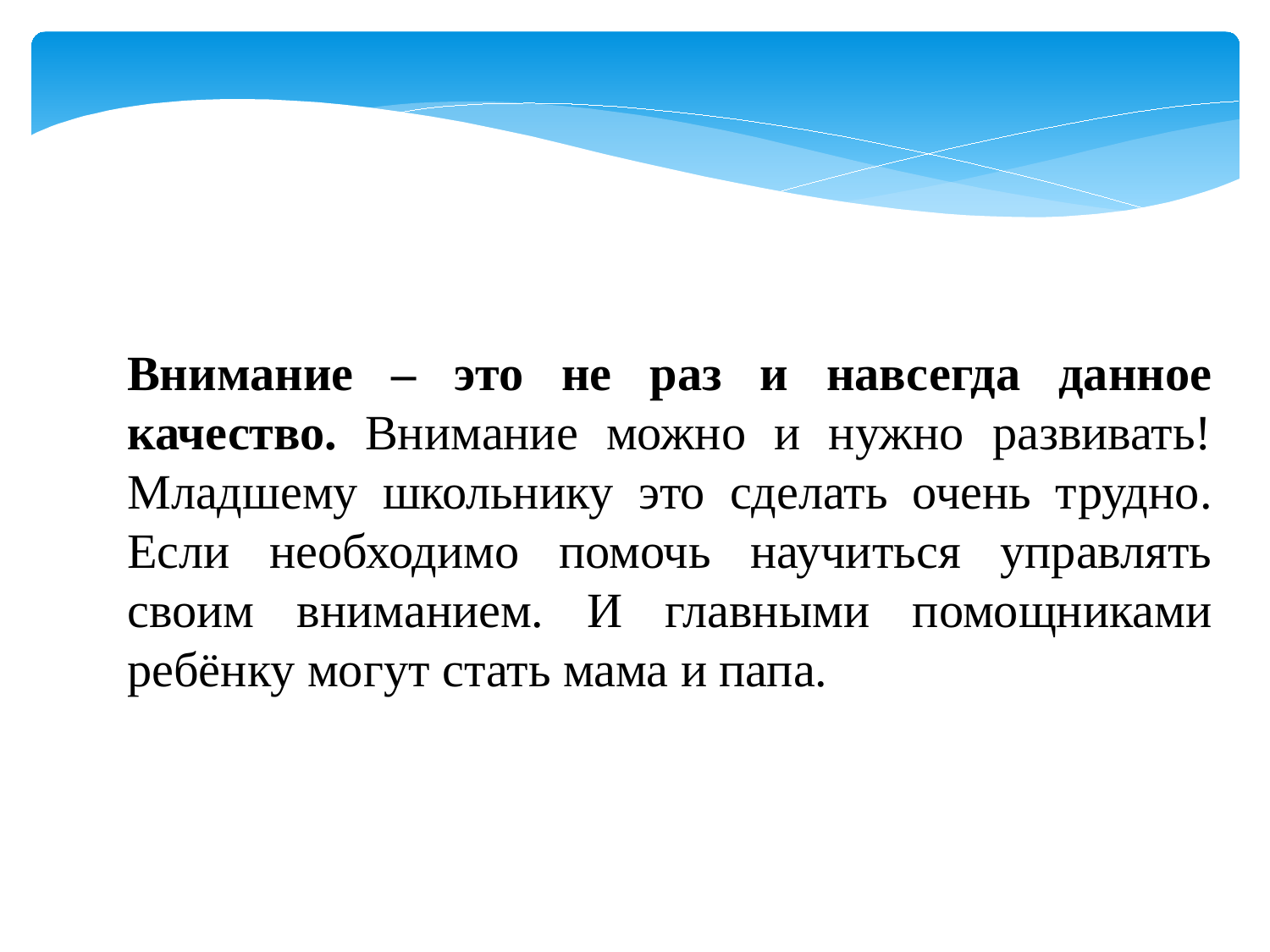

Внимание – это не раз и навсегда данное качество. Внимание можно и нужно развивать! Младшему школьнику это сделать очень трудно. Если необходимо помочь научиться управлять своим вниманием. И главными помощниками ребёнку могут стать мама и папа.